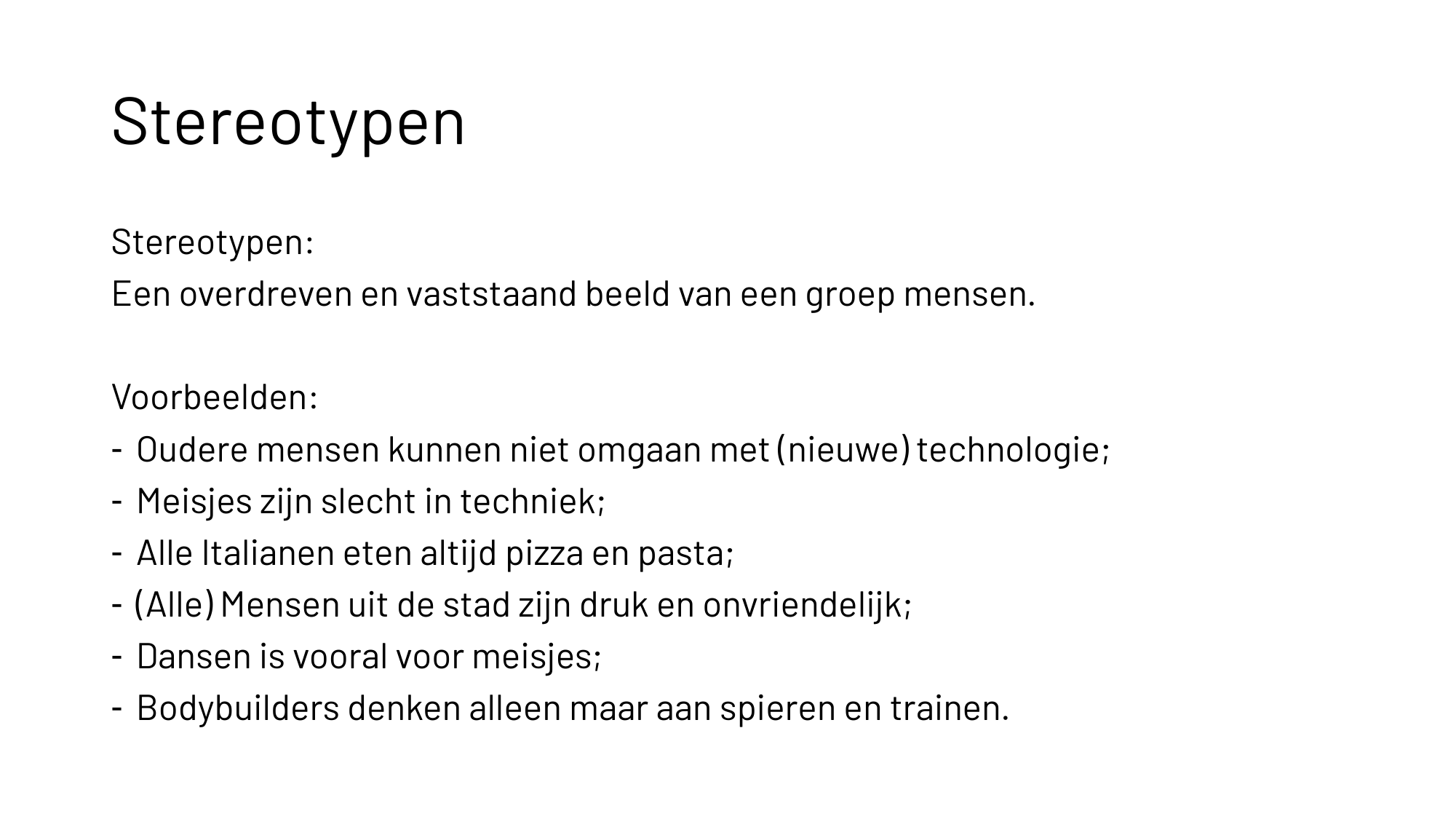

# Stereotypen
Stereotypen:
Een overdreven en vaststaand beeld van een groep mensen.

Voorbeelden:
Oudere mensen kunnen niet omgaan met (nieuwe) technologie;
Meisjes zijn slecht in techniek;
Alle Italianen eten altijd pizza en pasta;
(Alle) Mensen uit de stad zijn druk en onvriendelijk;
Dansen is vooral voor meisjes;
Bodybuilders denken alleen maar aan spieren en trainen.